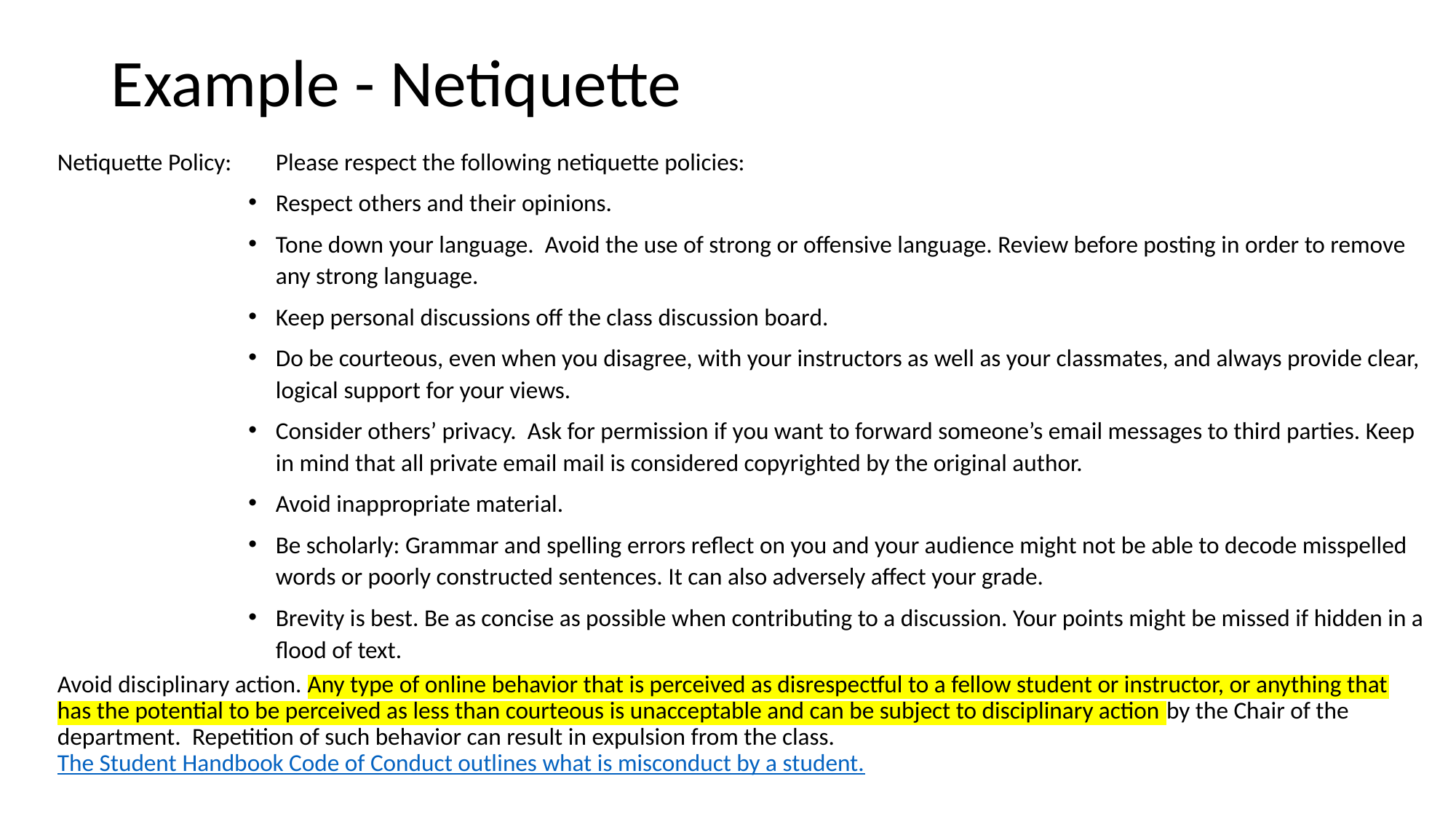

# Example - Netiquette
Netiquette Policy:	Please respect the following netiquette policies:
Respect others and their opinions.
Tone down your language.  Avoid the use of strong or offensive language. Review before posting in order to remove any strong language.
Keep personal discussions off the class discussion board.
Do be courteous, even when you disagree, with your instructors as well as your classmates, and always provide clear, logical support for your views.
Consider others’ privacy.  Ask for permission if you want to forward someone’s email messages to third parties. Keep in mind that all private email mail is considered copyrighted by the original author.
Avoid inappropriate material.
Be scholarly: Grammar and spelling errors reflect on you and your audience might not be able to decode misspelled words or poorly constructed sentences. It can also adversely affect your grade.
Brevity is best. Be as concise as possible when contributing to a discussion. Your points might be missed if hidden in a flood of text.
Avoid disciplinary action. Any type of online behavior that is perceived as disrespectful to a fellow student or instructor, or anything that has the potential to be perceived as less than courteous is unacceptable and can be subject to disciplinary action by the Chair of the department.  Repetition of such behavior can result in expulsion from the class. The Student Handbook Code of Conduct outlines what is misconduct by a student.